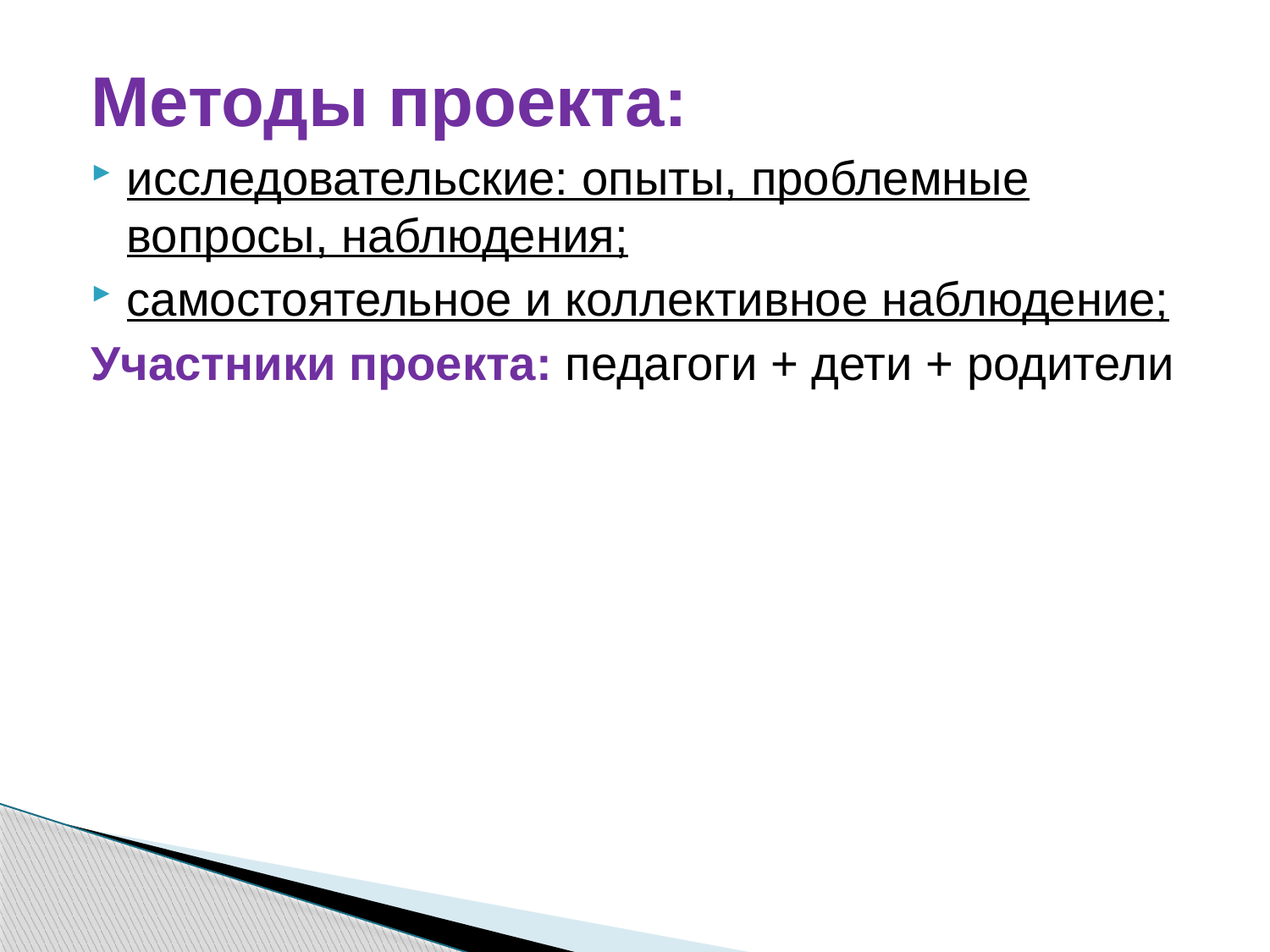

Методы проекта:
исследовательские: опыты, проблемные вопросы, наблюдения;
самостоятельное и коллективное наблюдение;
Участники проекта: педагоги + дети + родители